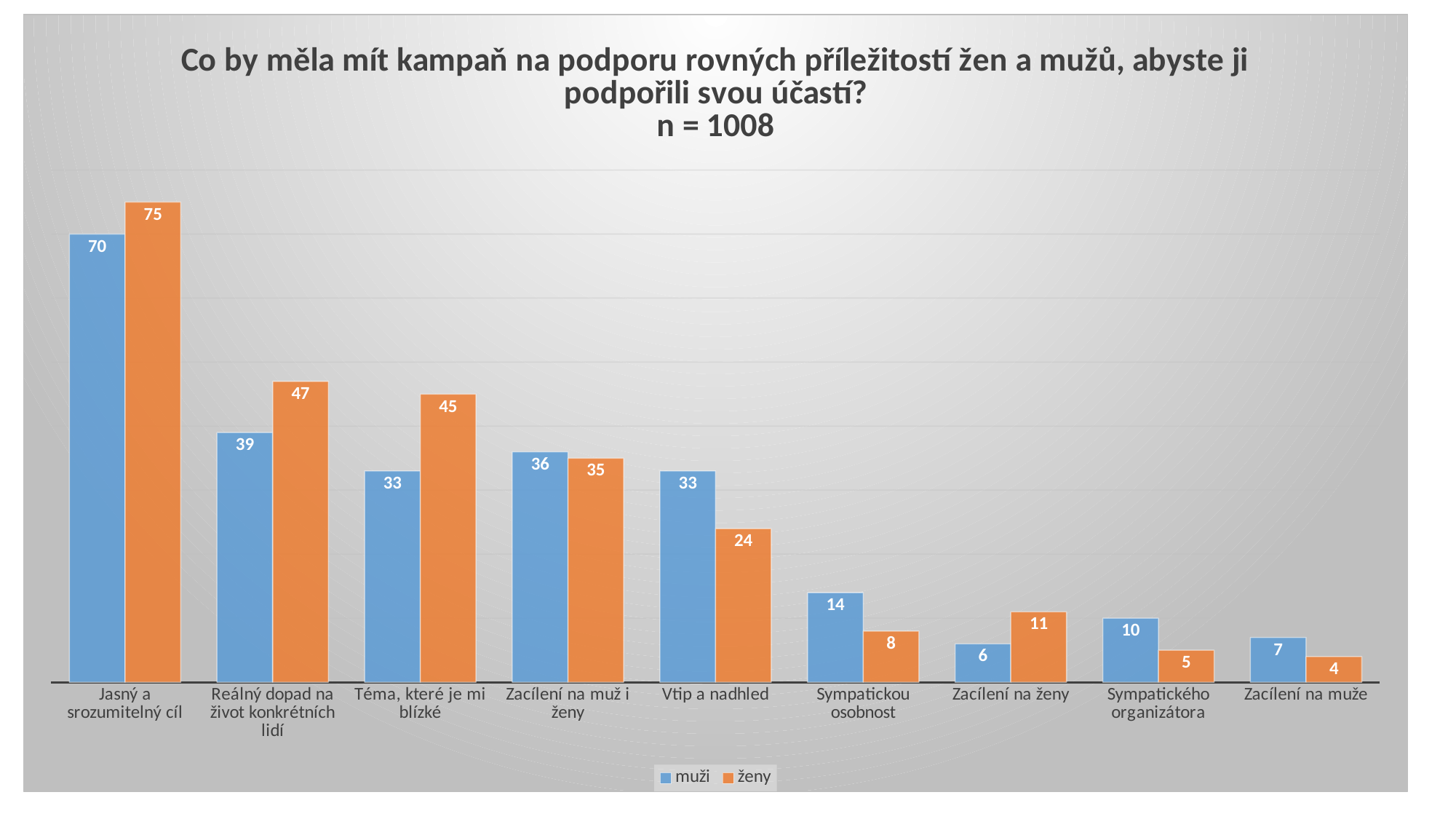

### Chart: Co by měla mít kampaň na podporu rovných příležitostí žen a mužů, abyste ji podpořili svou účastí?
n = 1008

| Category | muži | ženy |
|---|---|---|
| Jasný a srozumitelný cíl | 70.0 | 75.0 |
| Reálný dopad na život konkrétních lidí | 39.0 | 47.0 |
| Téma, které je mi blízké | 33.0 | 45.0 |
| Zacílení na muž i ženy | 36.0 | 35.0 |
| Vtip a nadhled | 33.0 | 24.0 |
| Sympatickou osobnost | 14.0 | 8.0 |
| Zacílení na ženy | 6.0 | 11.0 |
| Sympatického organizátora | 10.0 | 5.0 |
| Zacílení na muže | 7.0 | 4.0 |